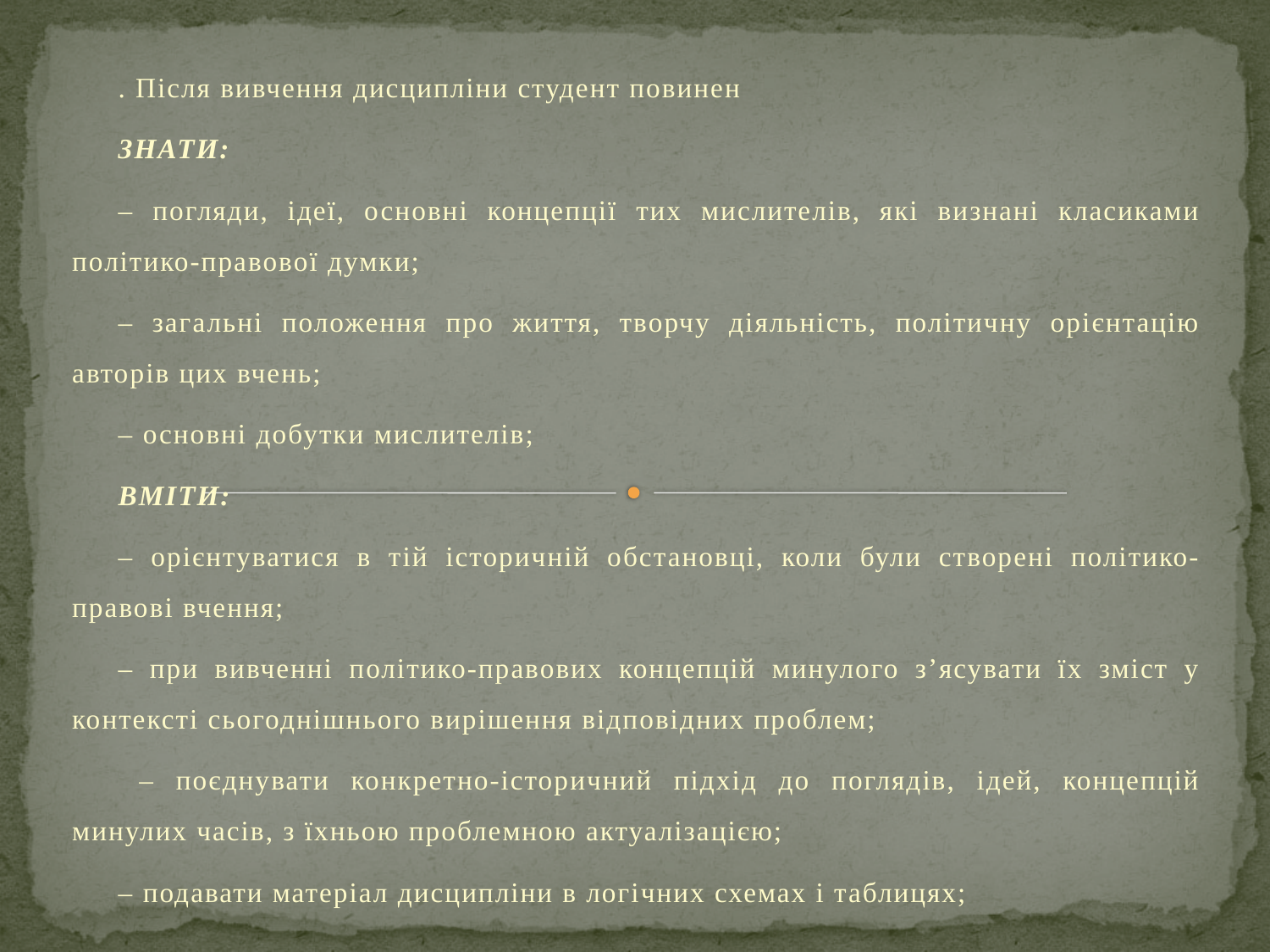

. Після вивчення дисципліни студент повинен
ЗНАТИ:
– погляди, ідеї, основні концепції тих мислителів, які визнані класиками політико-правової думки;
– загальні положення про життя, творчу діяльність, політичну орієнтацію авторів цих вчень;
– основні добутки мислителів;
ВМІТИ:
– орієнтуватися в тій історичній обстановці, коли були створені політико-правові вчення;
– при вивченні політико-правових концепцій минулого з’ясувати їх зміст у контексті сьогоднішнього вирішення відповідних проблем;
 – поєднувати конкретно-історичний підхід до поглядів, ідей, концепцій минулих часів, з їхньою проблемною актуалізацією;
– подавати матеріал дисципліни в логічних схемах і таблицях;